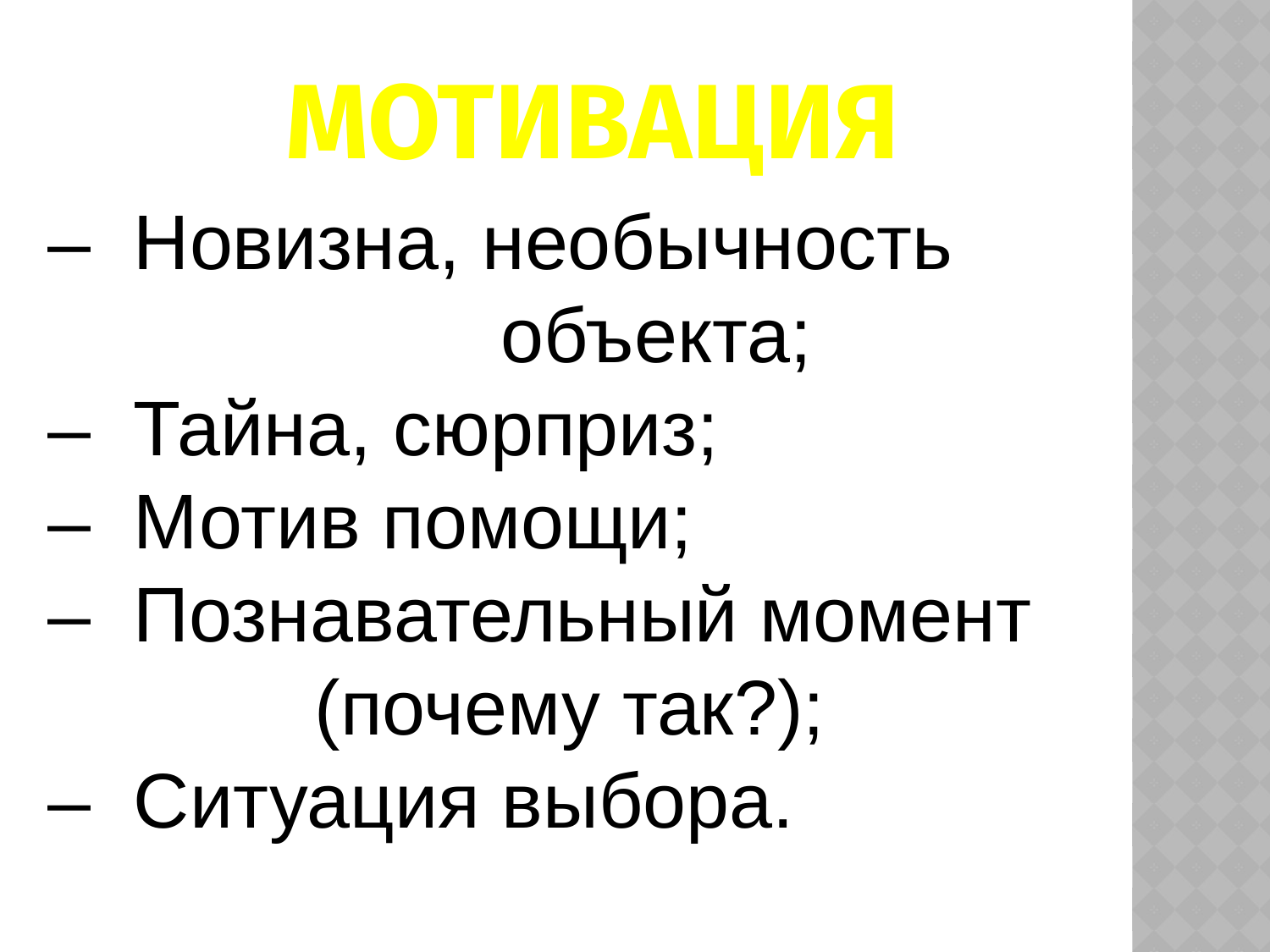

МОТИВАЦИЯ
‒  Новизна, необычность
                     объекта;
‒  Тайна, сюрприз;
‒  Мотив помощи;
‒  Познавательный момент
(почему так?);
‒  Ситуация выбора.